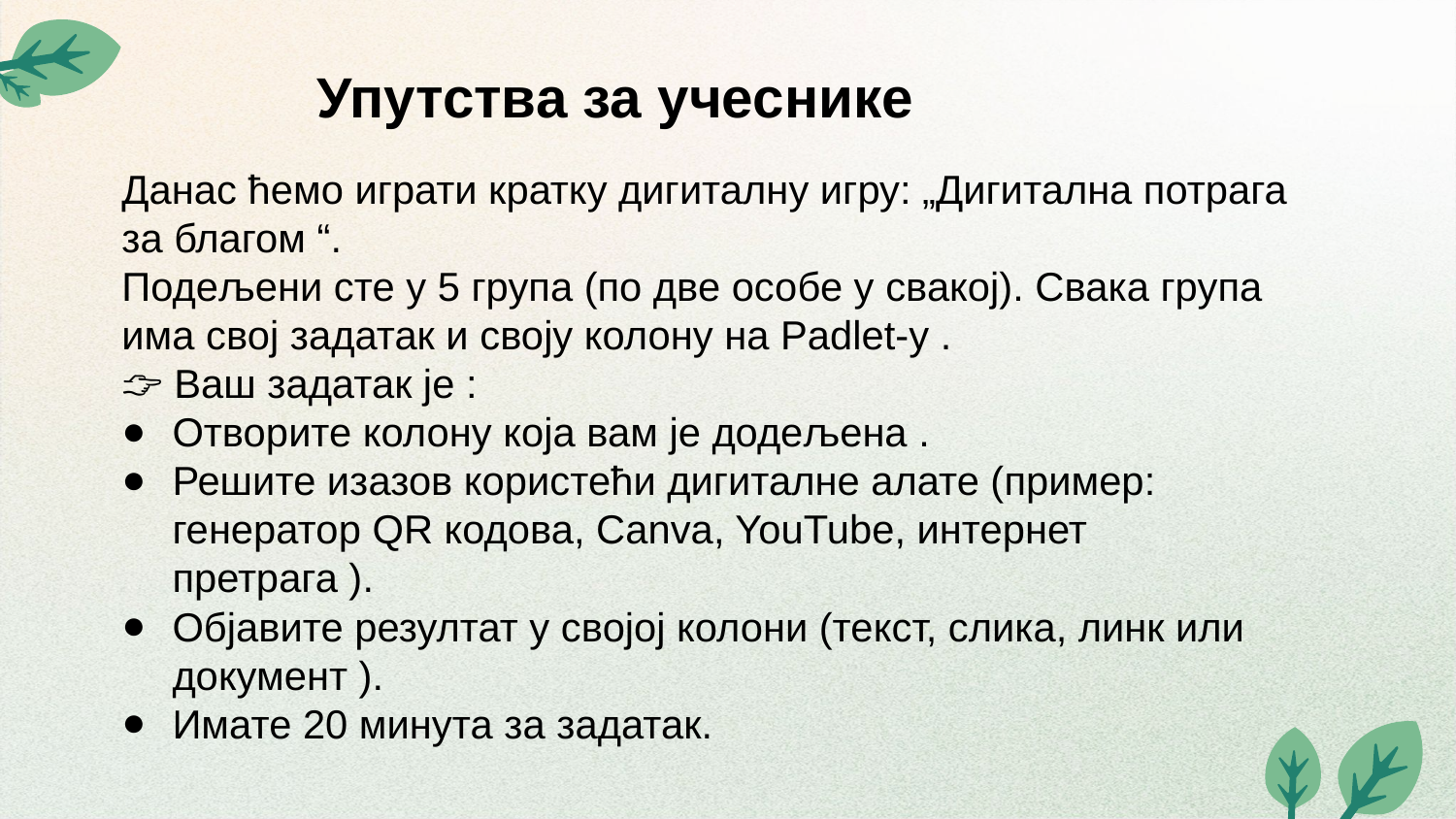

Упутства за учеснике

Данас ћемо играти кратку дигиталну игру: „Дигитална потрага за благом “.
Подељени сте у 5 група (по две особе у свакој). Свака група има свој задатак и своју колону на Padlet-у .
👉 Ваш задатак је :
Отворите колону која вам је додељена .
Решите изазов користећи дигиталне алате (пример: генератор QR кодова, Canva, YouTube, интернет претрага ).
Објавите резултат у својој колони (текст, слика, линк или документ ).
Имате 20 минута за задатак.